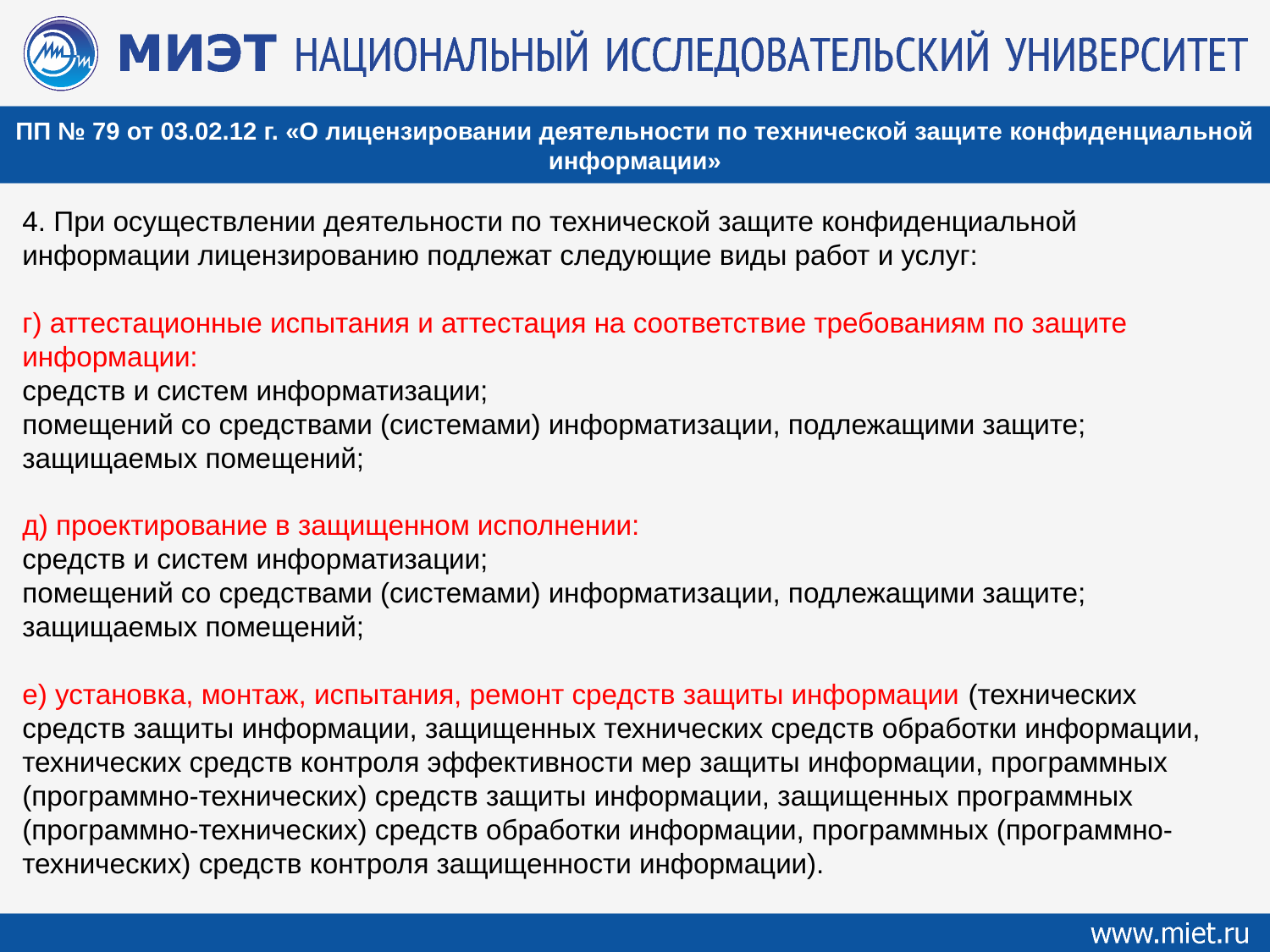

ПП № 79 от 03.02.12 г. «О лицензировании деятельности по технической защите конфиденциальной информации»
4. При осуществлении деятельности по технической защите конфиденциальной информации лицензированию подлежат следующие виды работ и услуг:

г) аттестационные испытания и аттестация на соответствие требованиям по защите информации:
средств и систем информатизации;
помещений со средствами (системами) информатизации, подлежащими защите;
защищаемых помещений;

д) проектирование в защищенном исполнении:
средств и систем информатизации;
помещений со средствами (системами) информатизации, подлежащими защите;
защищаемых помещений;

е) установка, монтаж, испытания, ремонт средств защиты информации (технических средств защиты информации, защищенных технических средств обработки информации, технических средств контроля эффективности мер защиты информации, программных (программно-технических) средств защиты информации, защищенных программных (программно-технических) средств обработки информации, программных (программно-технических) средств контроля защищенности информации).